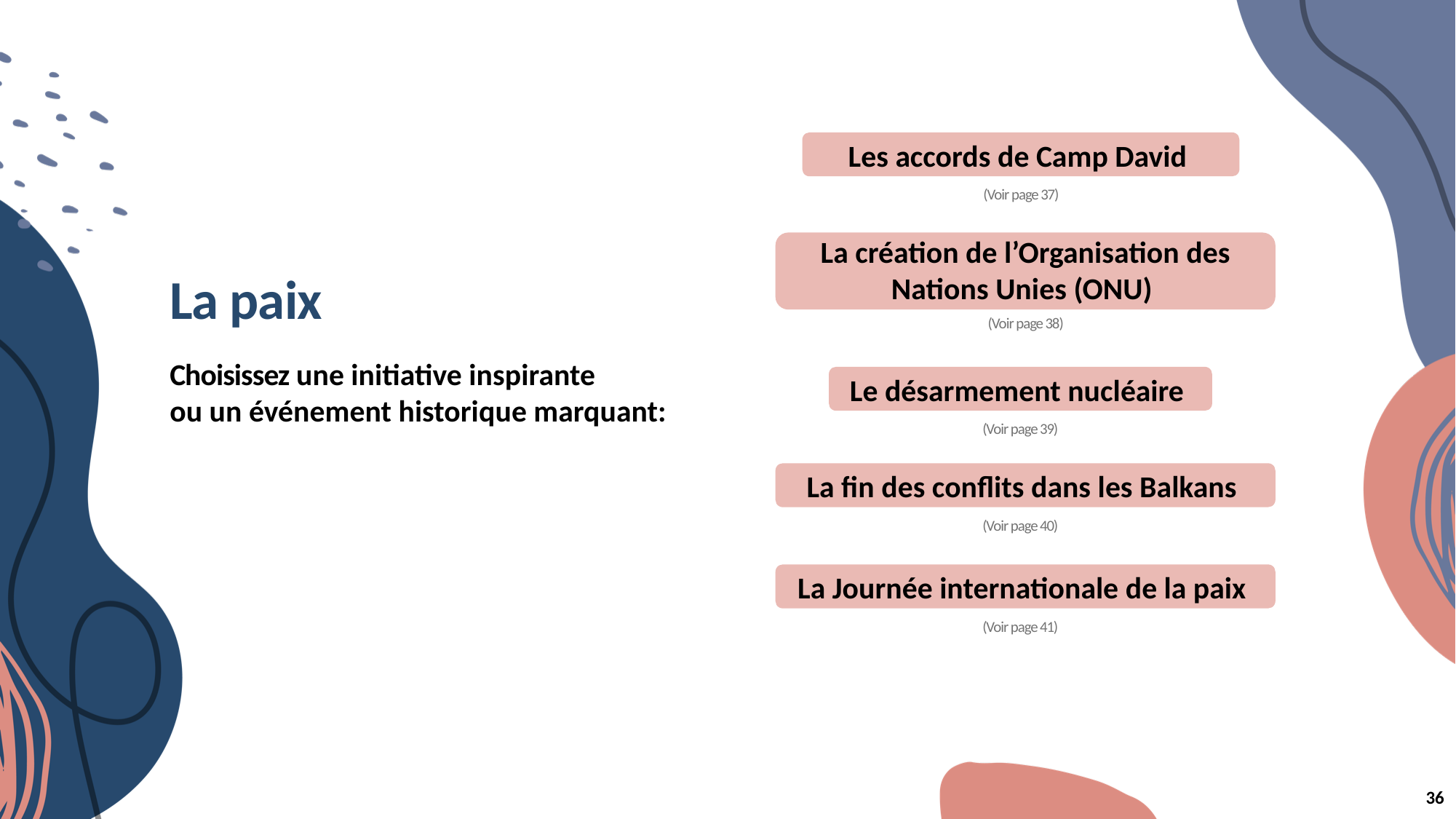

Les accords de Camp David

(Voir page 37)
La création de l’Organisation des Nations Unies (ONU)

(Voir page 38)
La paix
Choisissez une initiative inspirante
ou un événement historique marquant:
Le désarmement nucléaire

(Voir page 39)
La fin des conflits dans les Balkans

(Voir page 40)
La Journée internationale de la paix

(Voir page 41)
36